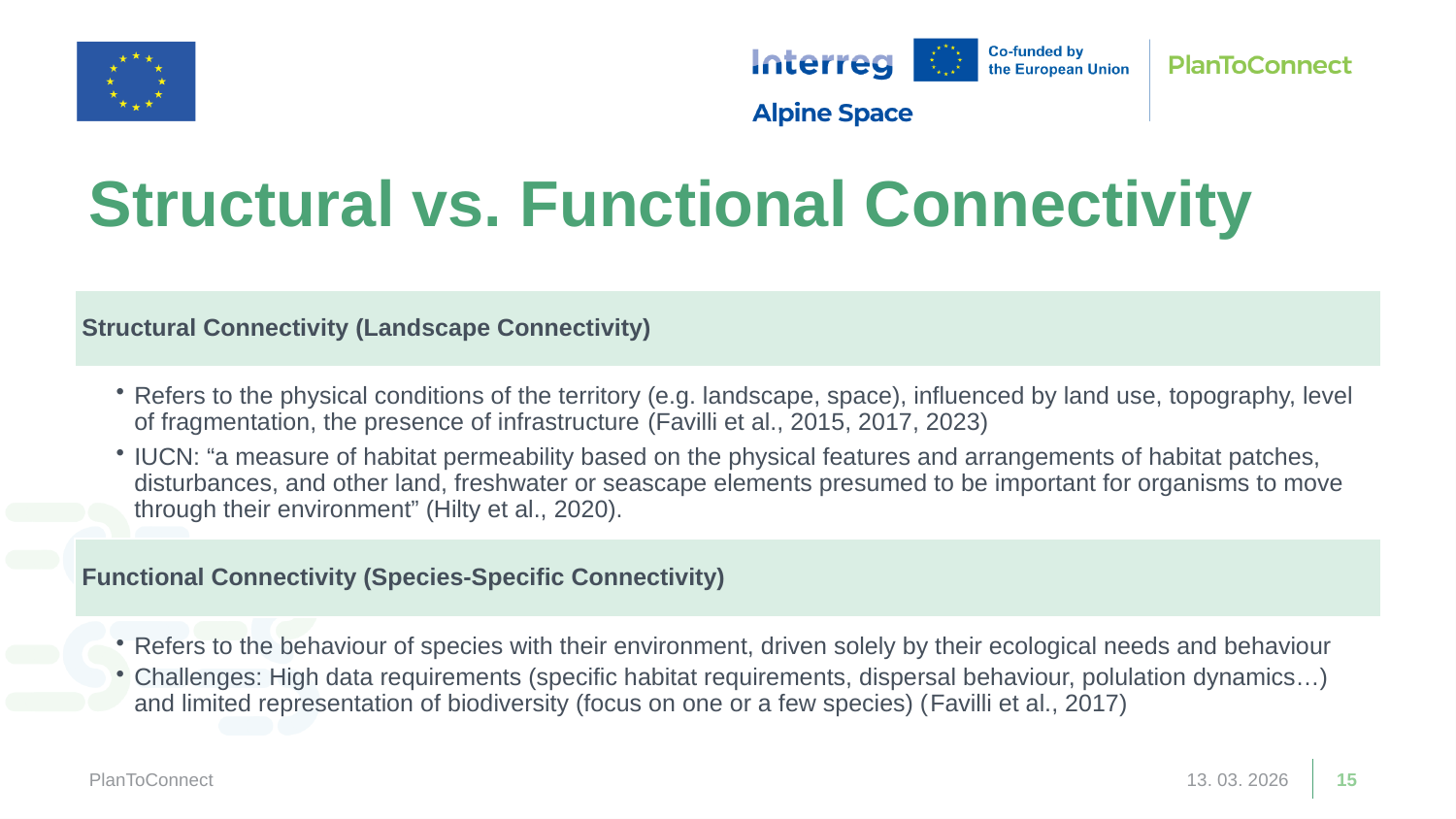

# Structural vs. Functional Connectivity
Structural Connectivity (Landscape Connectivity)
Refers to the physical conditions of the territory (e.g. landscape, space), influenced by land use, topography, level of fragmentation, the presence of infrastructure (Favilli et al., 2015, 2017, 2023)
IUCN: “a measure of habitat permeability based on the physical features and arrangements of habitat patches, disturbances, and other land, freshwater or seascape elements presumed to be important for organisms to move through their environment” (Hilty et al., 2020).
Functional Connectivity (Species-Specific Connectivity)
Refers to the behaviour of species with their environment, driven solely by their ecological needs and behaviour
Challenges: High data requirements (specific habitat requirements, dispersal behaviour, polulation dynamics…) and limited representation of biodiversity (focus on one or a few species) (Favilli et al., 2017)
PlanToConnect
13. 03. 2026
15